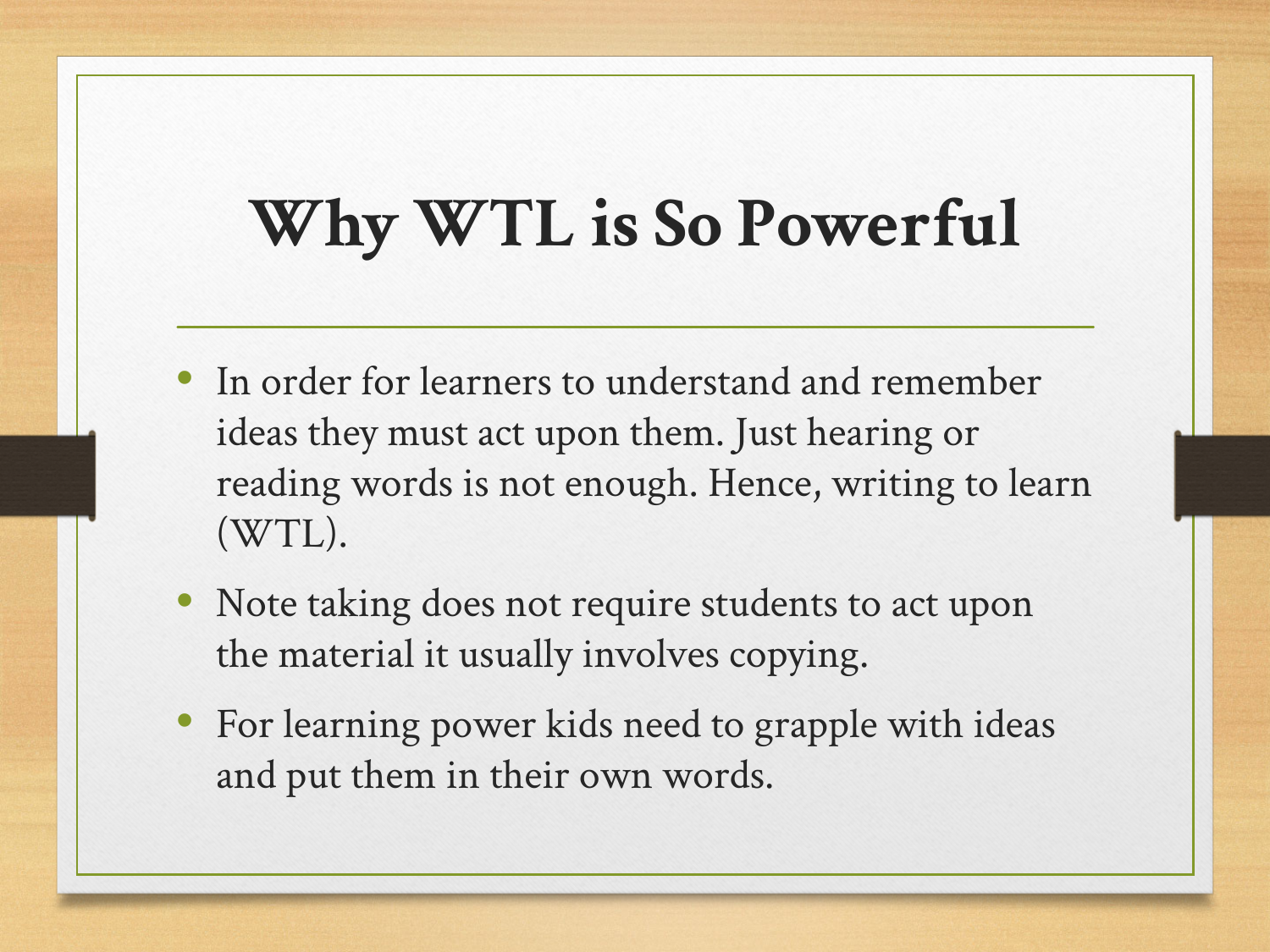

# Why WTL is So Powerful
In order for learners to understand and remember ideas they must act upon them. Just hearing or reading words is not enough. Hence, writing to learn (WTL).
Note taking does not require students to act upon the material it usually involves copying.
For learning power kids need to grapple with ideas and put them in their own words.